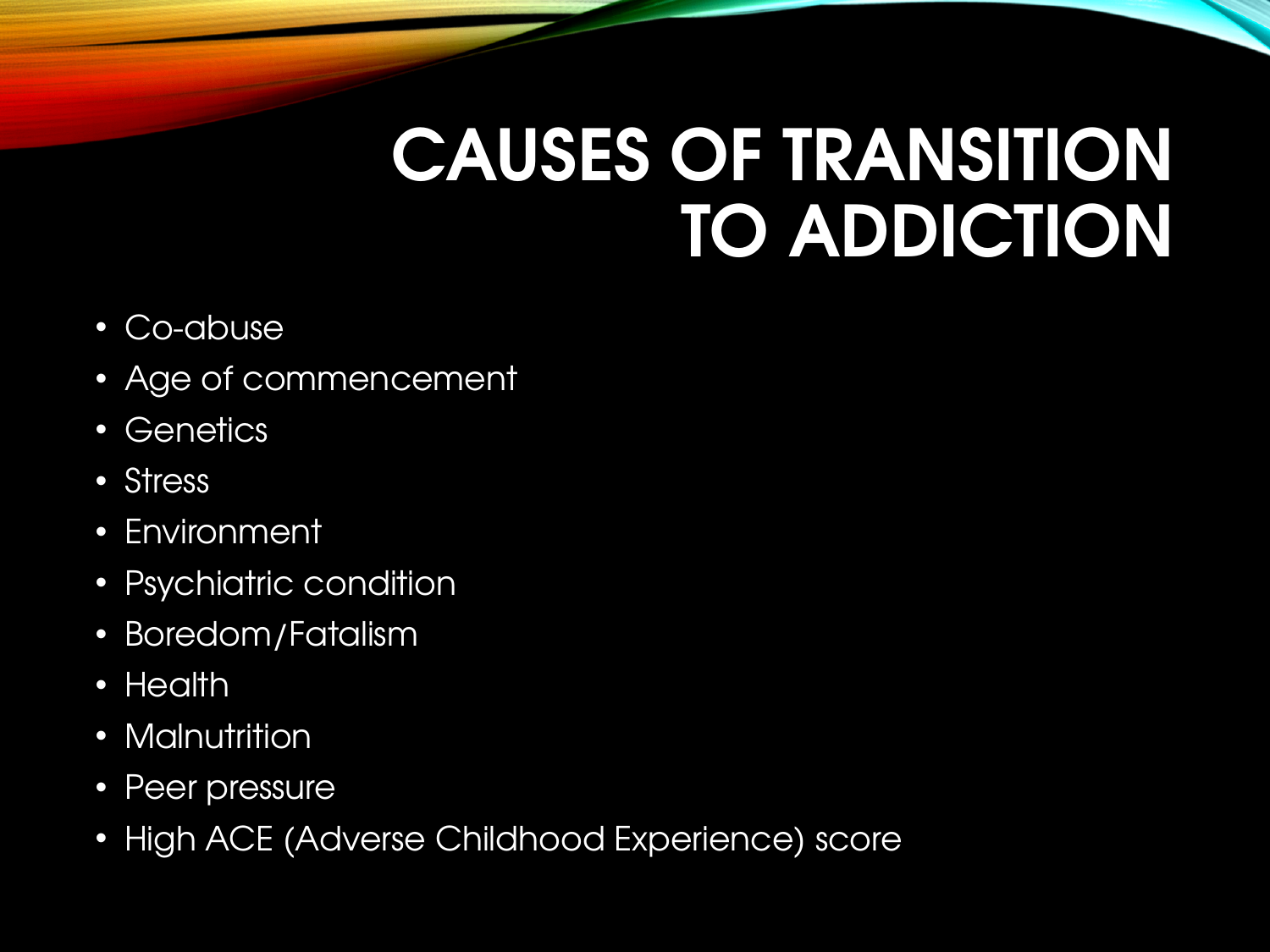

# Causes of Transition to Addiction
Co-abuse
Age of commencement
Genetics
Stress
Environment
Psychiatric condition
Boredom/Fatalism
Health
Malnutrition
Peer pressure
High ACE (Adverse Childhood Experience) score